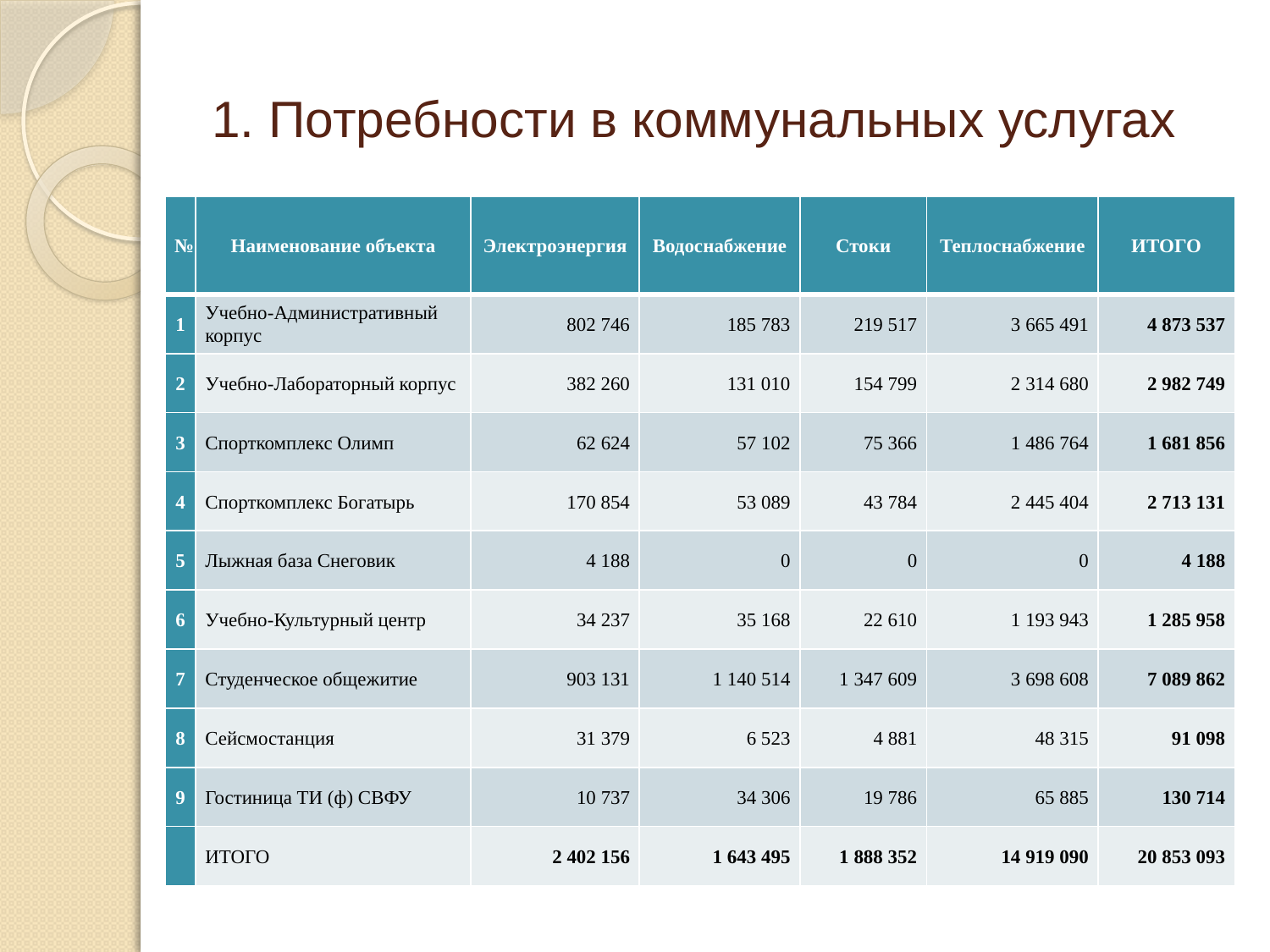

# 1. Потребности в коммунальных услугах
| № | Наименование объекта | Электроэнергия | Водоснабжение | Стоки | Теплоснабжение | ИТОГО |
| --- | --- | --- | --- | --- | --- | --- |
| 1 | Учебно-Административный корпус | 802 746 | 185 783 | 219 517 | 3 665 491 | 4 873 537 |
| 2 | Учебно-Лабораторный корпус | 382 260 | 131 010 | 154 799 | 2 314 680 | 2 982 749 |
| 3 | Спорткомплекс Олимп | 62 624 | 57 102 | 75 366 | 1 486 764 | 1 681 856 |
| 4 | Спорткомплекс Богатырь | 170 854 | 53 089 | 43 784 | 2 445 404 | 2 713 131 |
| 5 | Лыжная база Снеговик | 4 188 | 0 | 0 | 0 | 4 188 |
| 6 | Учебно-Культурный центр | 34 237 | 35 168 | 22 610 | 1 193 943 | 1 285 958 |
| 7 | Студенческое общежитие | 903 131 | 1 140 514 | 1 347 609 | 3 698 608 | 7 089 862 |
| 8 | Сейсмостанция | 31 379 | 6 523 | 4 881 | 48 315 | 91 098 |
| 9 | Гостиница ТИ (ф) СВФУ | 10 737 | 34 306 | 19 786 | 65 885 | 130 714 |
|  | ИТОГО | 2 402 156 | 1 643 495 | 1 888 352 | 14 919 090 | 20 853 093 |